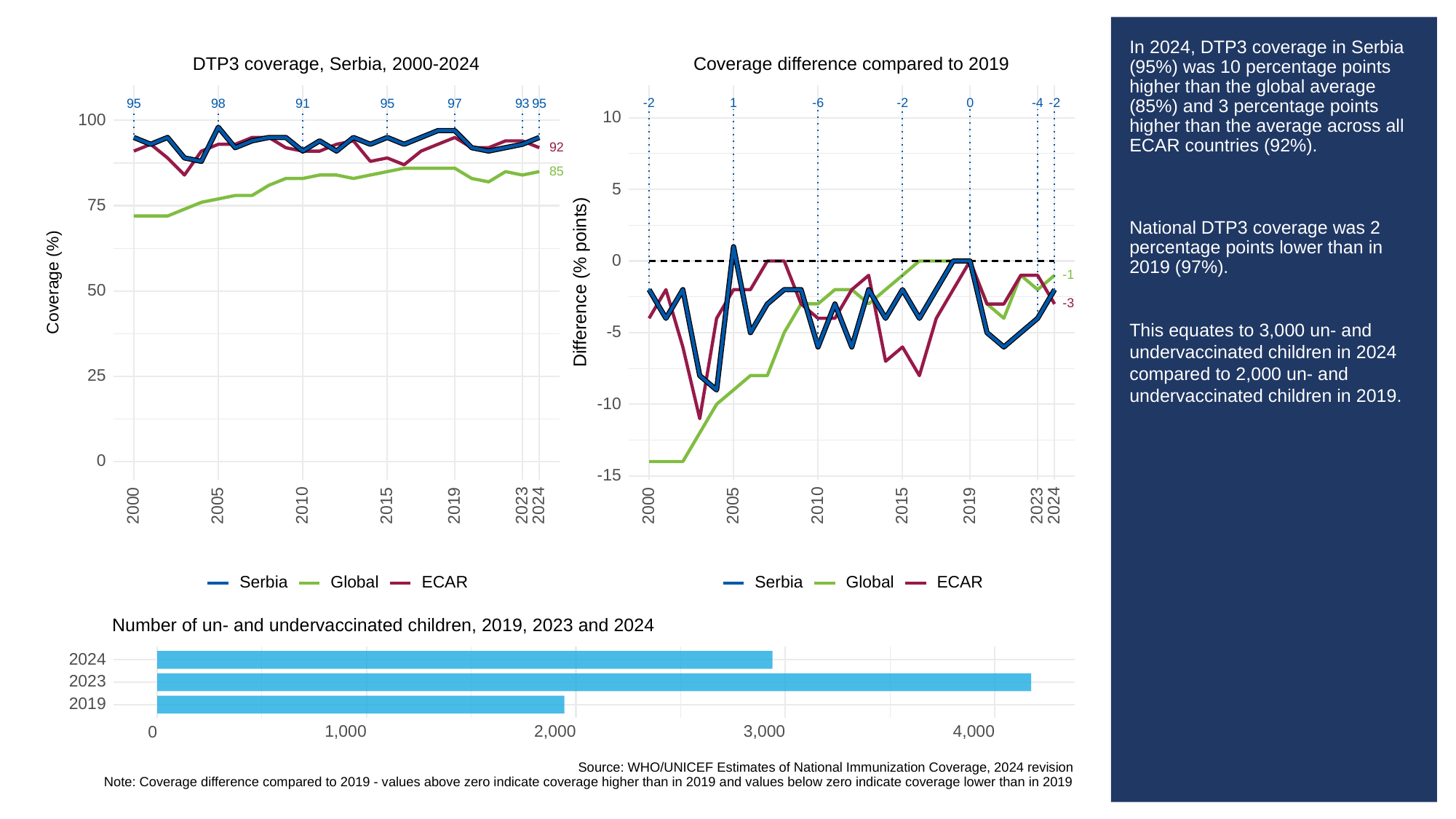

# In 2024, DTP3 coverage in Serbia (95%) was 10 percentage points higher than the global average (85%) and 3 percentage points higher than the average across all ECAR countries (92%).

National DTP3 coverage was 2 percentage points lower than in 2019 (97%).

This equates to 3,000 un- and undervaccinated children in 2024 compared to 2,000 un- and undervaccinated children in 2019.

DTP3 coverage, Serbia, 2000-2024
Coverage difference compared to 2019

-6
0
-2
1
-2
-2
-4
93
95
98
91
95
97
95

10

100

92

85

5

75

0

-1
Difference (% points)
Coverage (%)
50

-3
-5

25

-10

0

-15

2023
2023
2000
2005
2010
2015
2019
2024
2000
2005
2010
2015
2019
2024
Serbia
Global
ECAR
Serbia
Global
ECAR

Number of un- and undervaccinated children, 2019, 2023 and 2024

2024

2023

2019

1,000
2,000
3,000
4,000
0
Source: WHO/UNICEF Estimates of National Immunization Coverage, 2024 revision
Note: Coverage difference compared to 2019 - values above zero indicate coverage higher than in 2019 and values below zero indicate coverage lower than in 2019